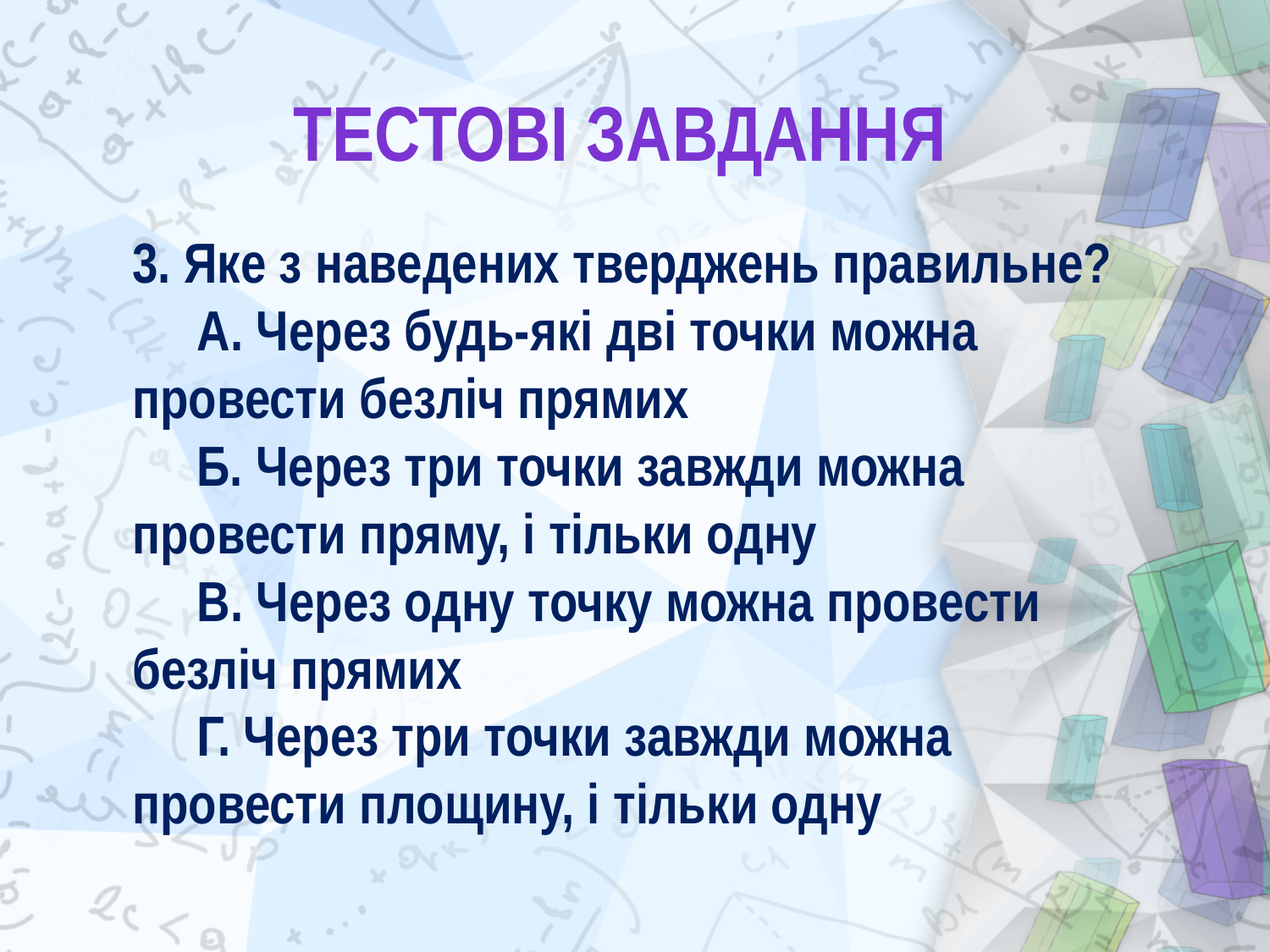

# Тестові завдання
3. Яке з наведених тверджень правильне?
     А. Через будь-які дві точки можна провести безліч прямих
     Б. Через три точки завжди можна провести пряму, і тільки одну
     В. Через одну точку можна провести безліч прямих
     Г. Через три точки завжди можна провести площину, і тільки одну